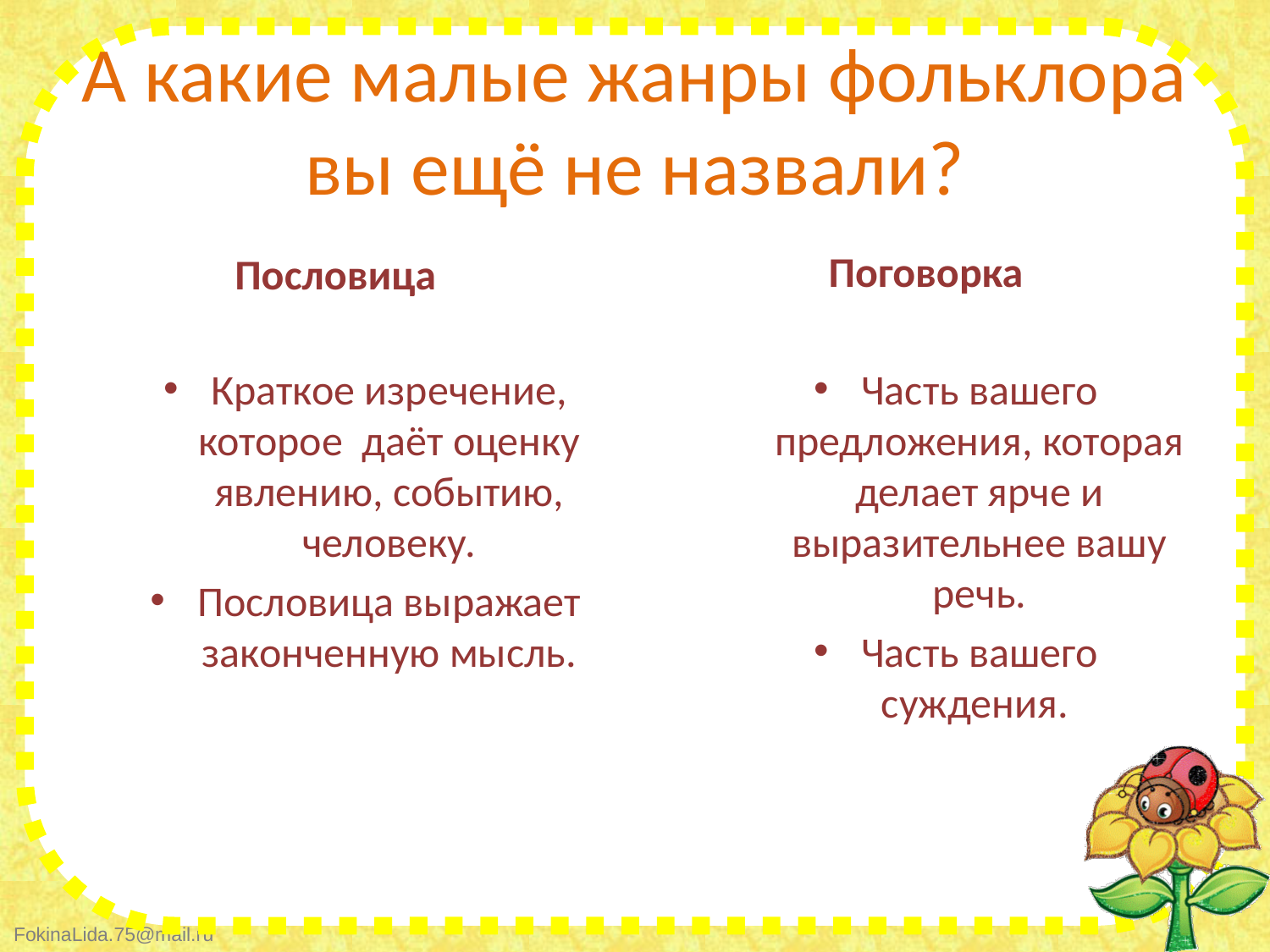

# А какие малые жанры фольклора вы ещё не назвали?
Поговорка
Пословица
Краткое изречение, которое  даёт оценку явлению, событию, человеку.
Пословица выражает законченную мысль.

Часть вашего предложения, которая делает ярче и выразительнее вашу речь.
Часть вашего суждения.